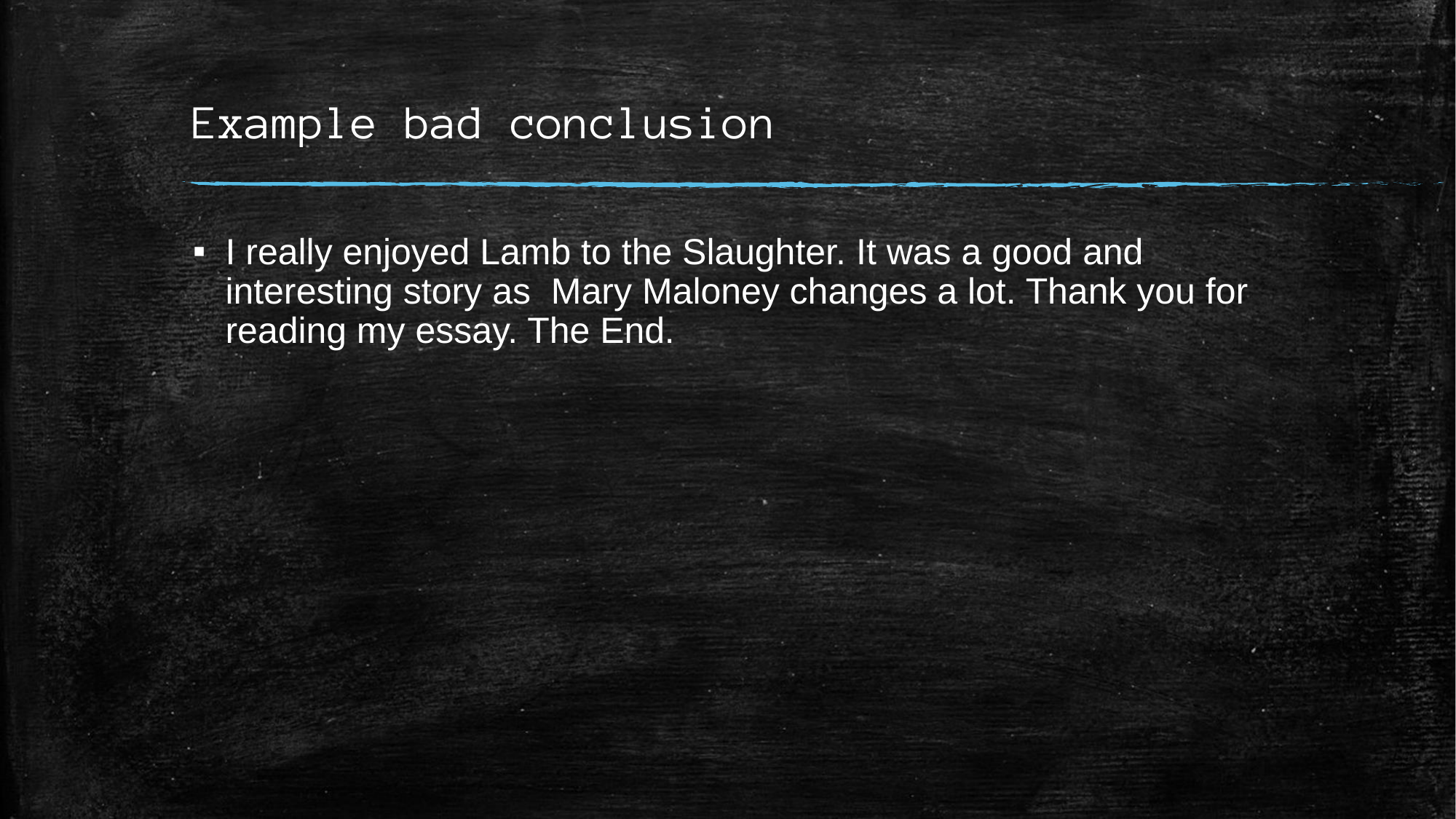

# Example bad conclusion
I really enjoyed Lamb to the Slaughter. It was a good and interesting story as  Mary Maloney changes a lot. Thank you for reading my essay. The End.